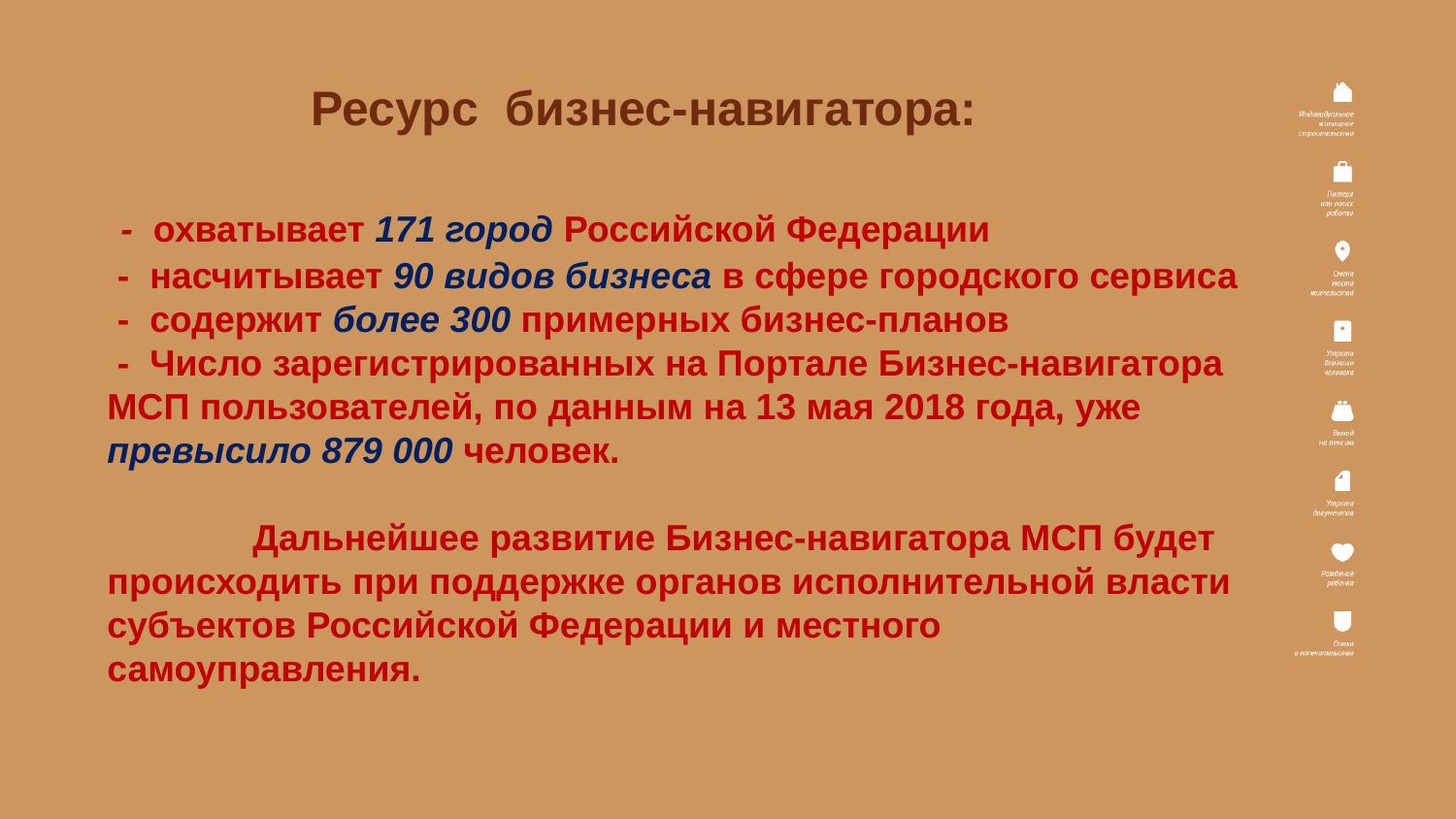

# Ресурс  бизнес-навигатора: -  охватывает 171 город Российской Федерации -  насчитывает 90 видов бизнеса в сфере городского сервиса -  содержит более 300 примерных бизнес-планов -  Число зарегистрированных на Портале Бизнес-навигатора МСП пользователей, по данным на 13 мая 2018 года, уже превысило 879 000 человек. Дальнейшее развитие Бизнес-навигатора МСП будет происходить при поддержке органов исполнительной власти субъектов Российской Федерации и местного самоуправления.